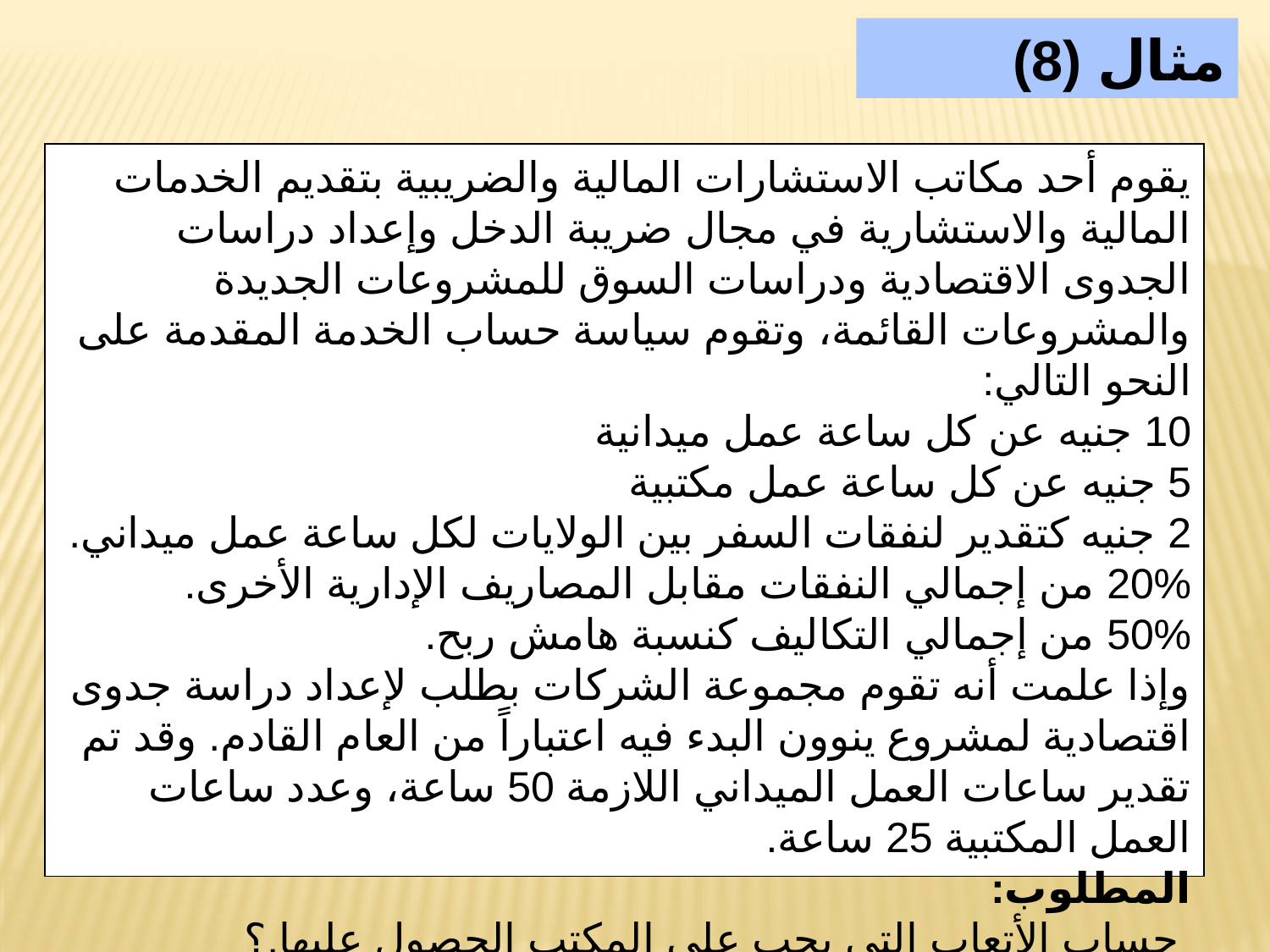

مثال (8)
يقوم أحد مكاتب الاستشارات المالية والضريبية بتقديم الخدمات المالية والاستشارية في مجال ضريبة الدخل وإعداد دراسات الجدوى الاقتصادية ودراسات السوق للمشروعات الجديدة والمشروعات القائمة، وتقوم سياسة حساب الخدمة المقدمة على النحو التالي:
10 جنيه عن كل ساعة عمل ميدانية
5 جنيه عن كل ساعة عمل مكتبية
2 جنيه كتقدير لنفقات السفر بين الولايات لكل ساعة عمل ميداني.
20% من إجمالي النفقات مقابل المصاريف الإدارية الأخرى.
50% من إجمالي التكاليف كنسبة هامش ربح.
وإذا علمت أنه تقوم مجموعة الشركات بطلب لإعداد دراسة جدوى اقتصادية لمشروع ينوون البدء فيه اعتباراً من العام القادم. وقد تم تقدير ساعات العمل الميداني اللازمة 50 ساعة، وعدد ساعات العمل المكتبية 25 ساعة.
المطلوب:
 حساب الأتعاب التي يجب على المكتب الحصول عليها.؟